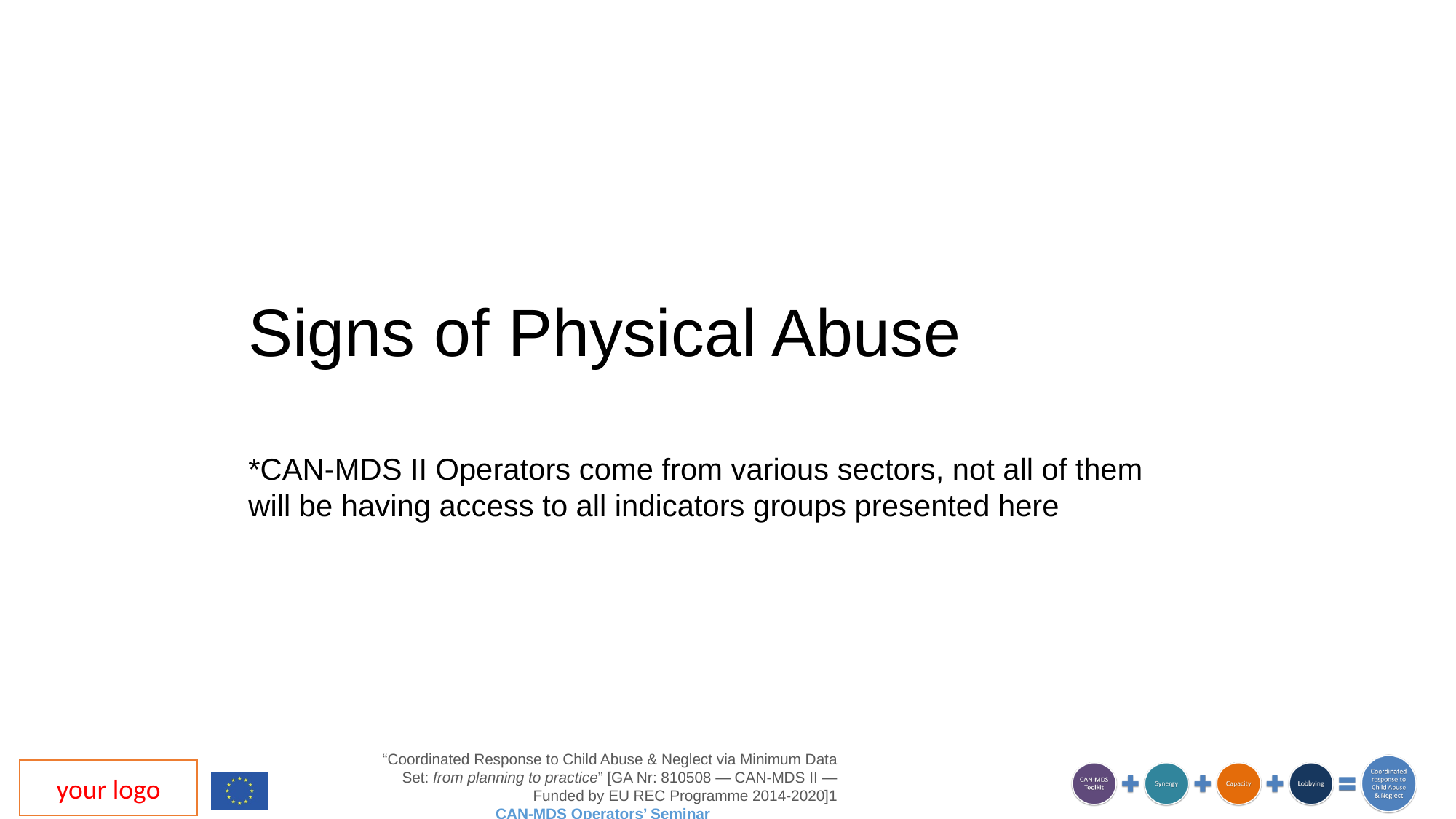

Signs of Physical Abuse
*CAN-MDS II Operators come from various sectors, not all of them will be having access to all indicators groups presented here